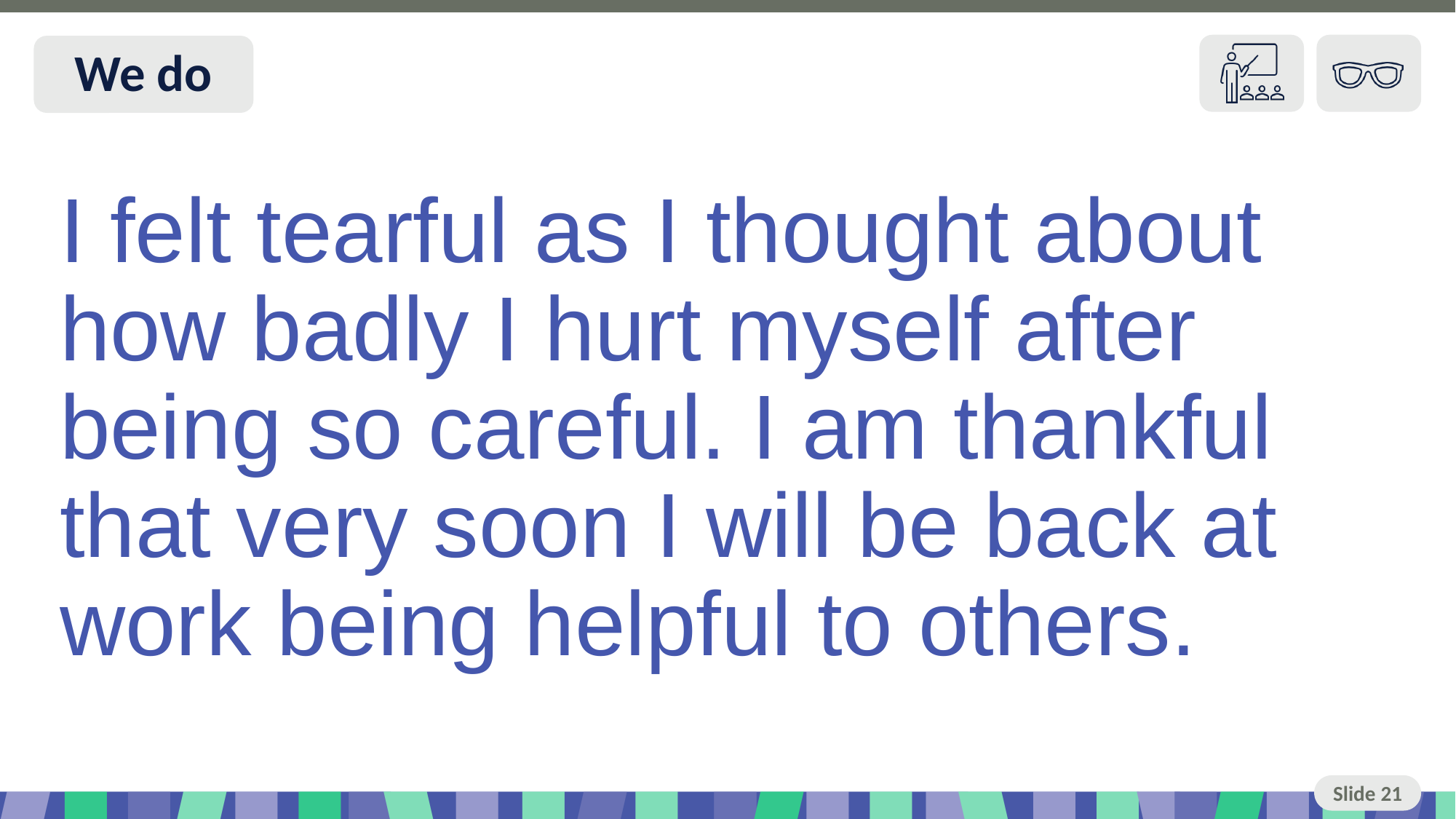

# Slide 21 We do
I felt tearful as I thought about how badly I hurt myself after being so careful. I am thankful that very soon I will be back at work being helpful to others.